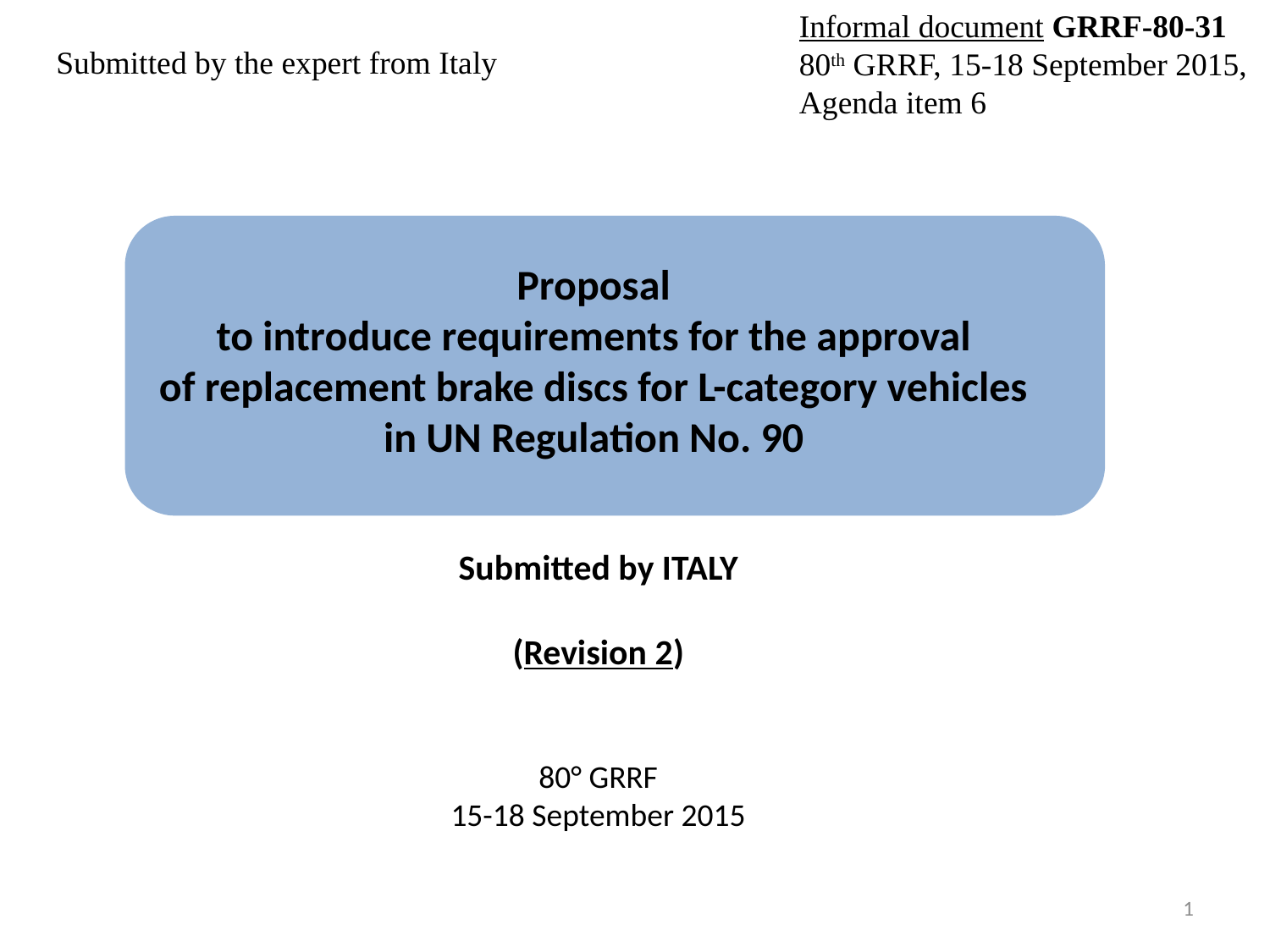

Informal document GRRF-80-31
80th GRRF, 15-18 September 2015,
Agenda item 6
Submitted by the expert from Italy

Proposal
to introduce requirements for the approval
of replacement brake discs for L-category vehicles
in UN Regulation No. 90

Submitted by ITALY

(Revision 2)

80° GRRF
15-18 September 2015
1